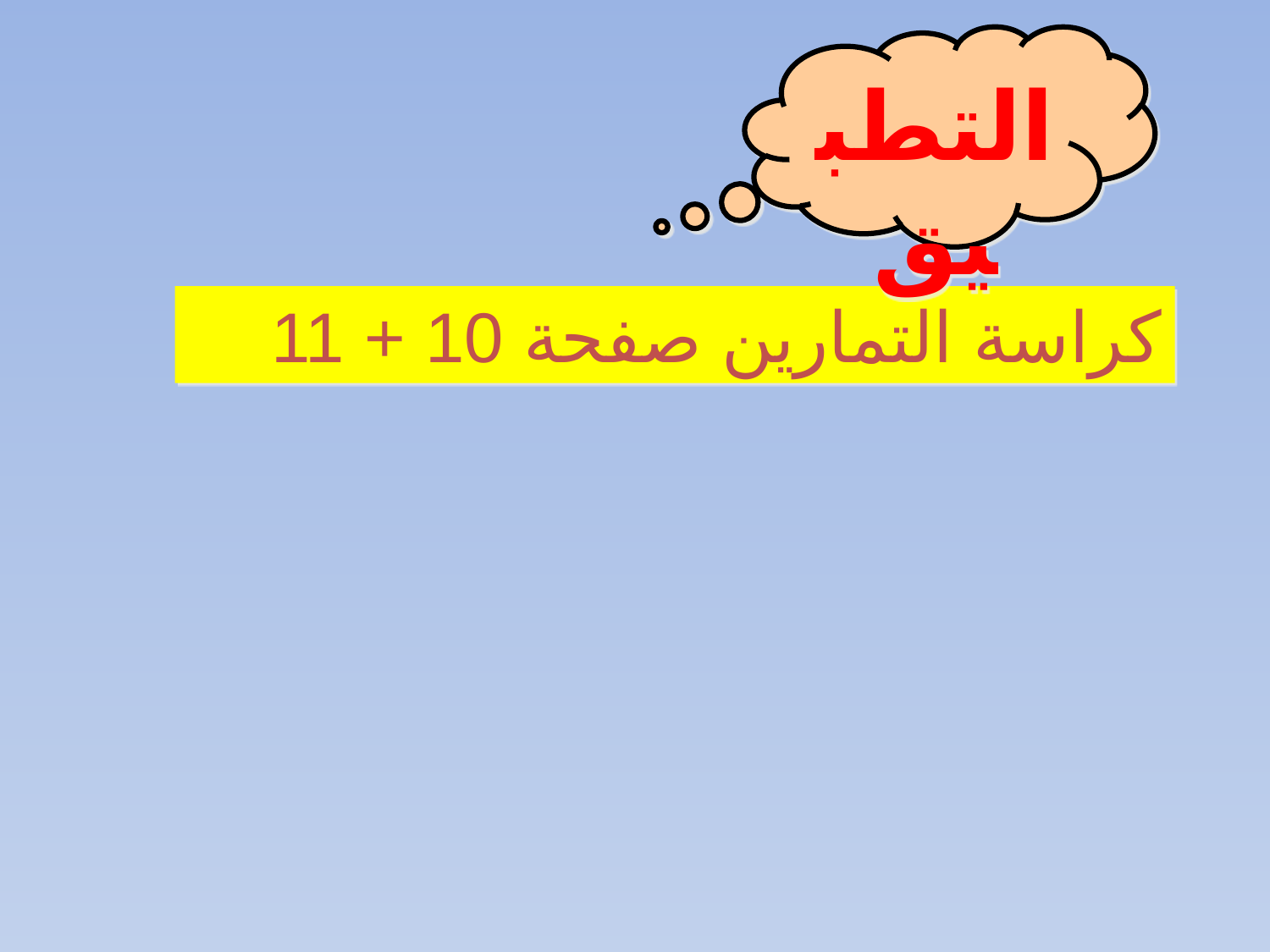

التطبيق

كراسة التمارين صفحة 10 + 11